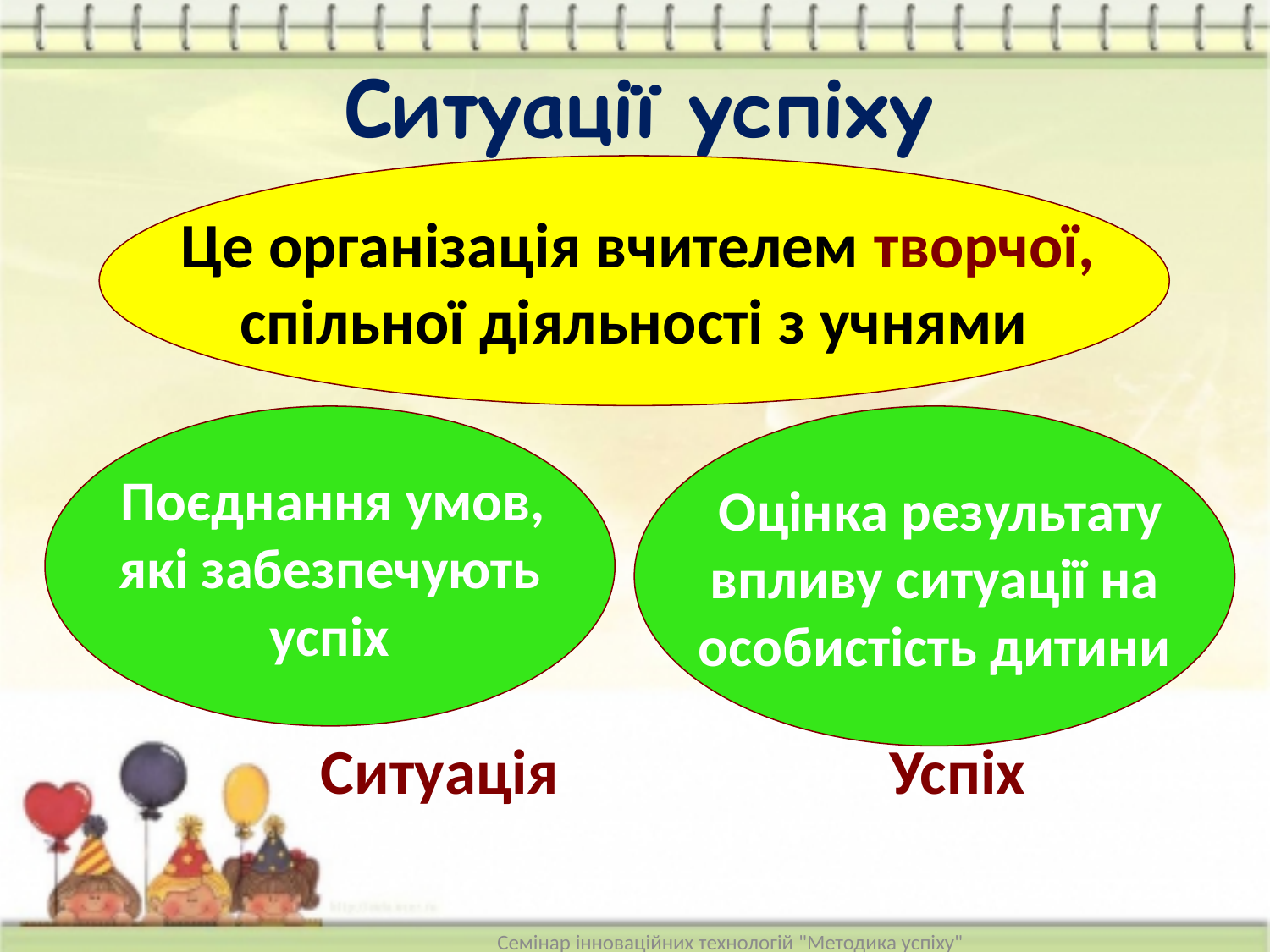

# Ситуації успіху
 Це організація вчителем творчої,
спільної діяльності з учнями
 Поєднання умов,
які забезпечують
успіх
 Оцінка результату
 впливу ситуації на
особистість дитини

                 Ситуація                       Успіх
Семінар інноваційних технологій "Методика успіху"